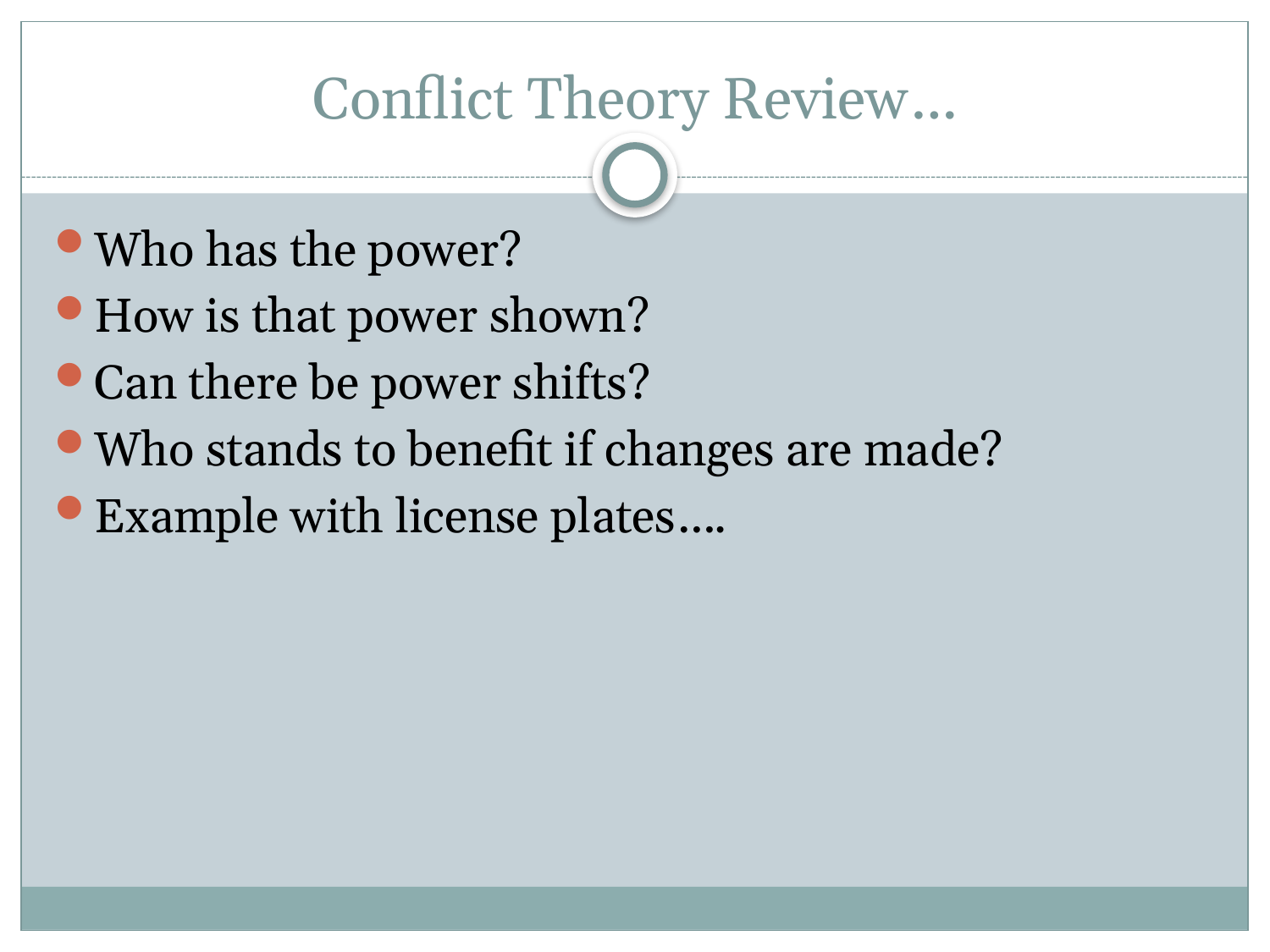

# Conflict Theory Review…
Who has the power?
How is that power shown?
Can there be power shifts?
Who stands to benefit if changes are made?
Example with license plates….